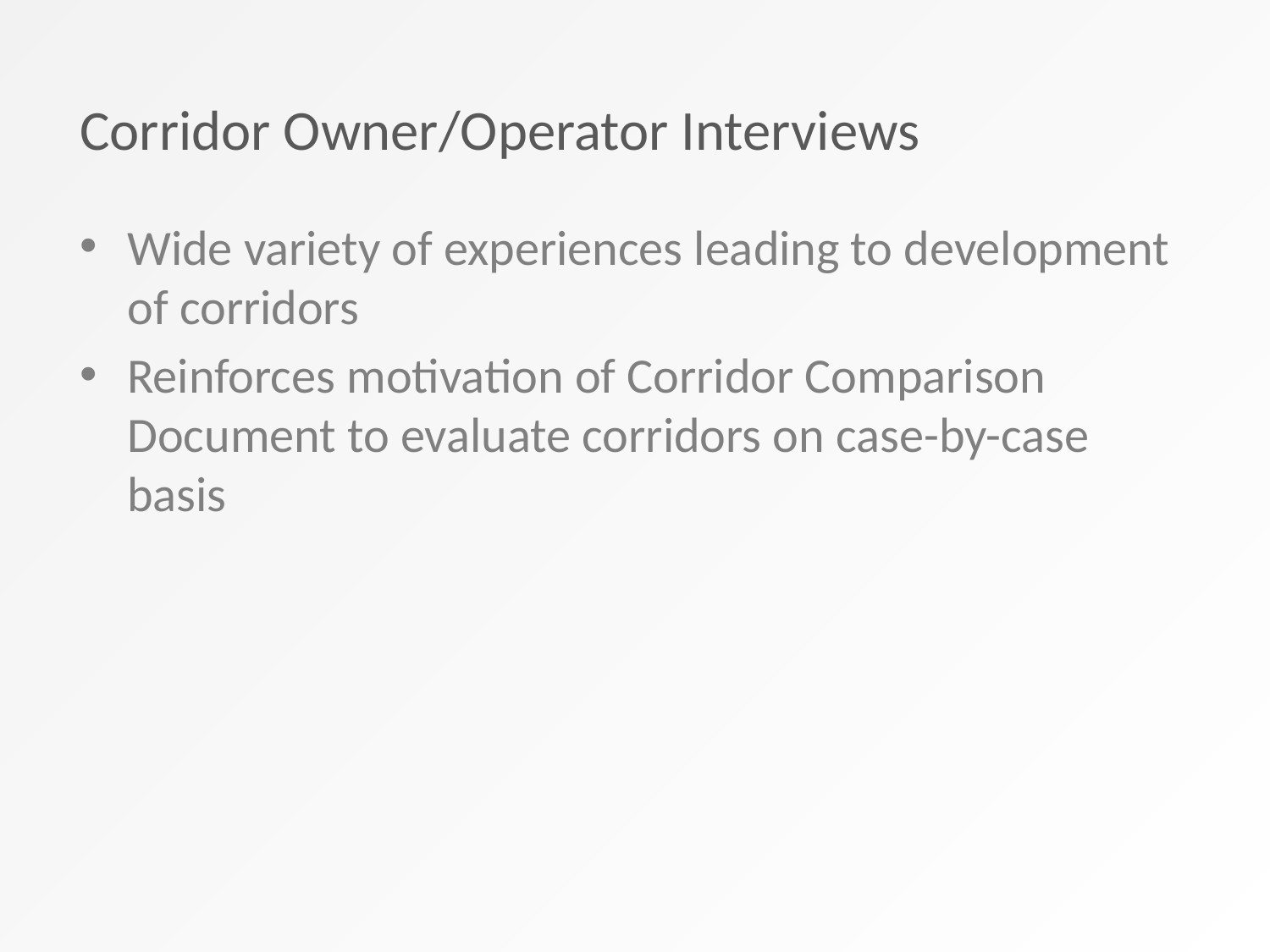

# Corridor Owner/Operator Interviews
Wide variety of experiences leading to development of corridors
Reinforces motivation of Corridor Comparison Document to evaluate corridors on case-by-case basis